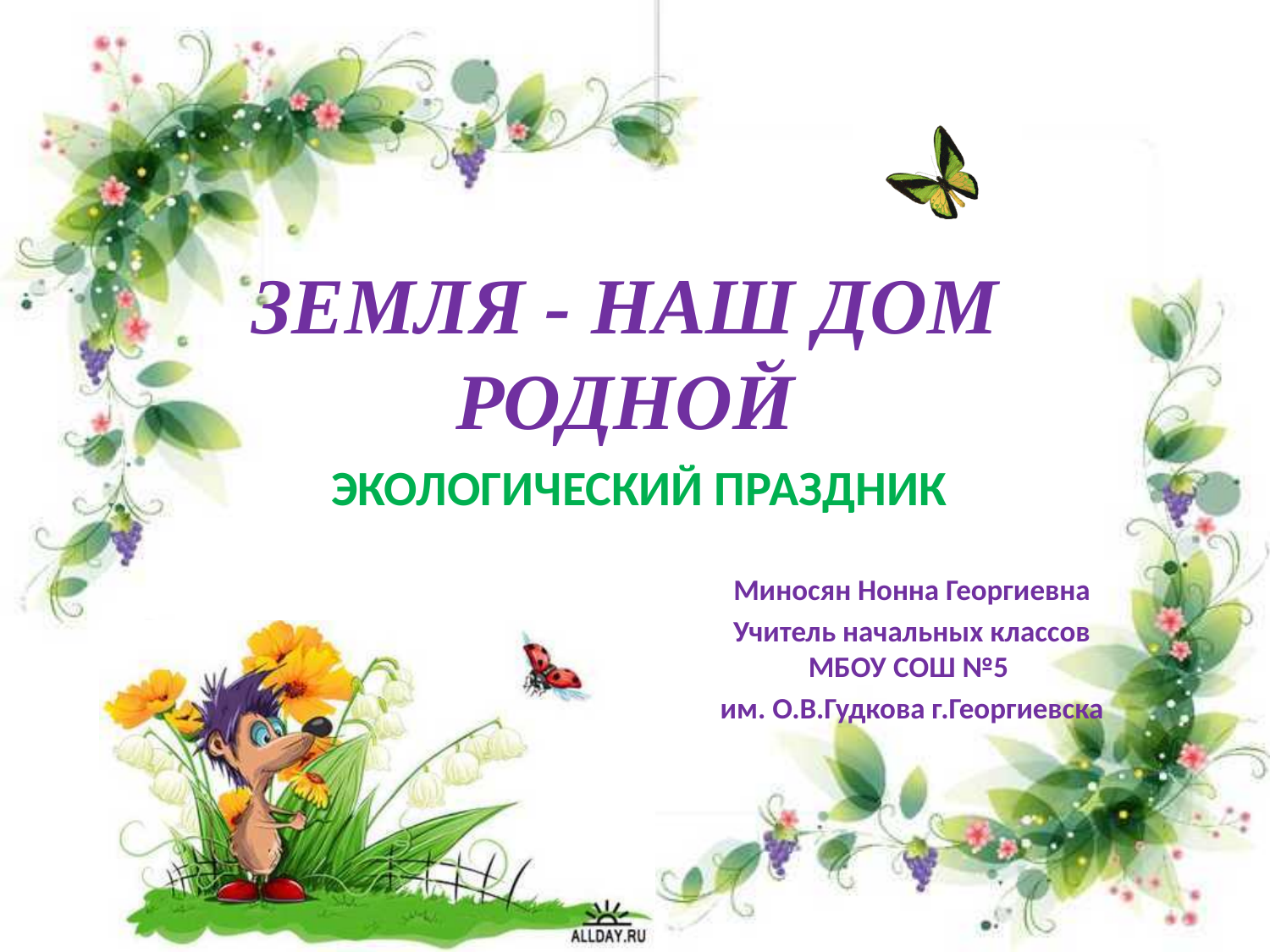

# ЗЕМЛЯ - НАШ ДОМ РОДНОЙ
ЭКОЛОГИЧЕСКИЙ ПРАЗДНИК

Миносян Нонна Георгиевна
Учитель начальных классов МБОУ СОШ №5
им. О.В.Гудкова г.Георгиевска